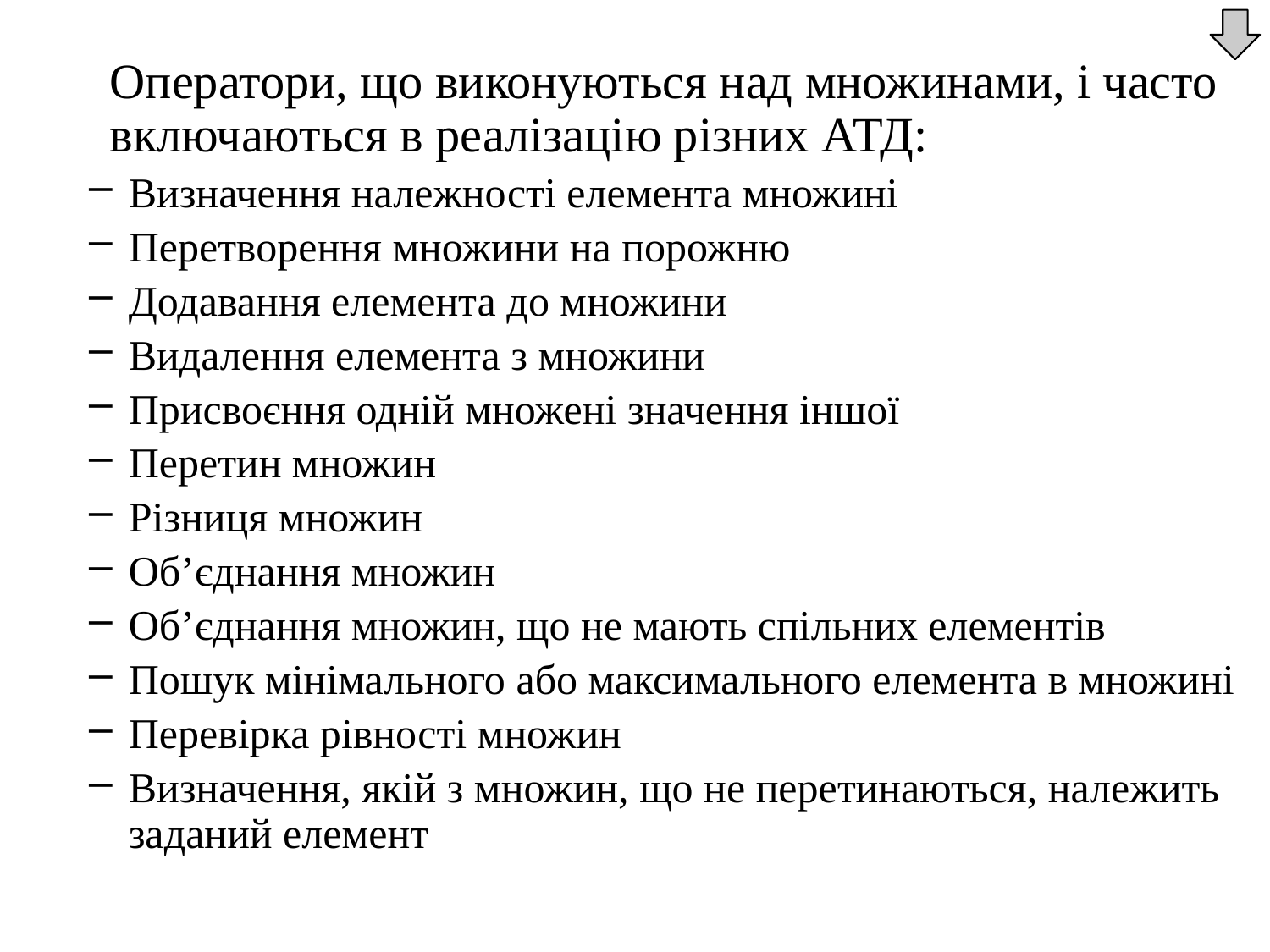

Оператори, що виконуються над множинами, і часто включаються в реалізацію різних АТД:
Визначення належності елемента множині
Перетворення множини на порожню
Додавання елемента до множини
Видалення елемента з множини
Присвоєння одній множені значення іншої
Перетин множин
Різниця множин
Об’єднання множин
Об’єднання множин, що не мають спільних елементів
Пошук мінімального або максимального елемента в множині
Перевірка рівності множин
Визначення, якій з множин, що не перетинаються, належить заданий елемент